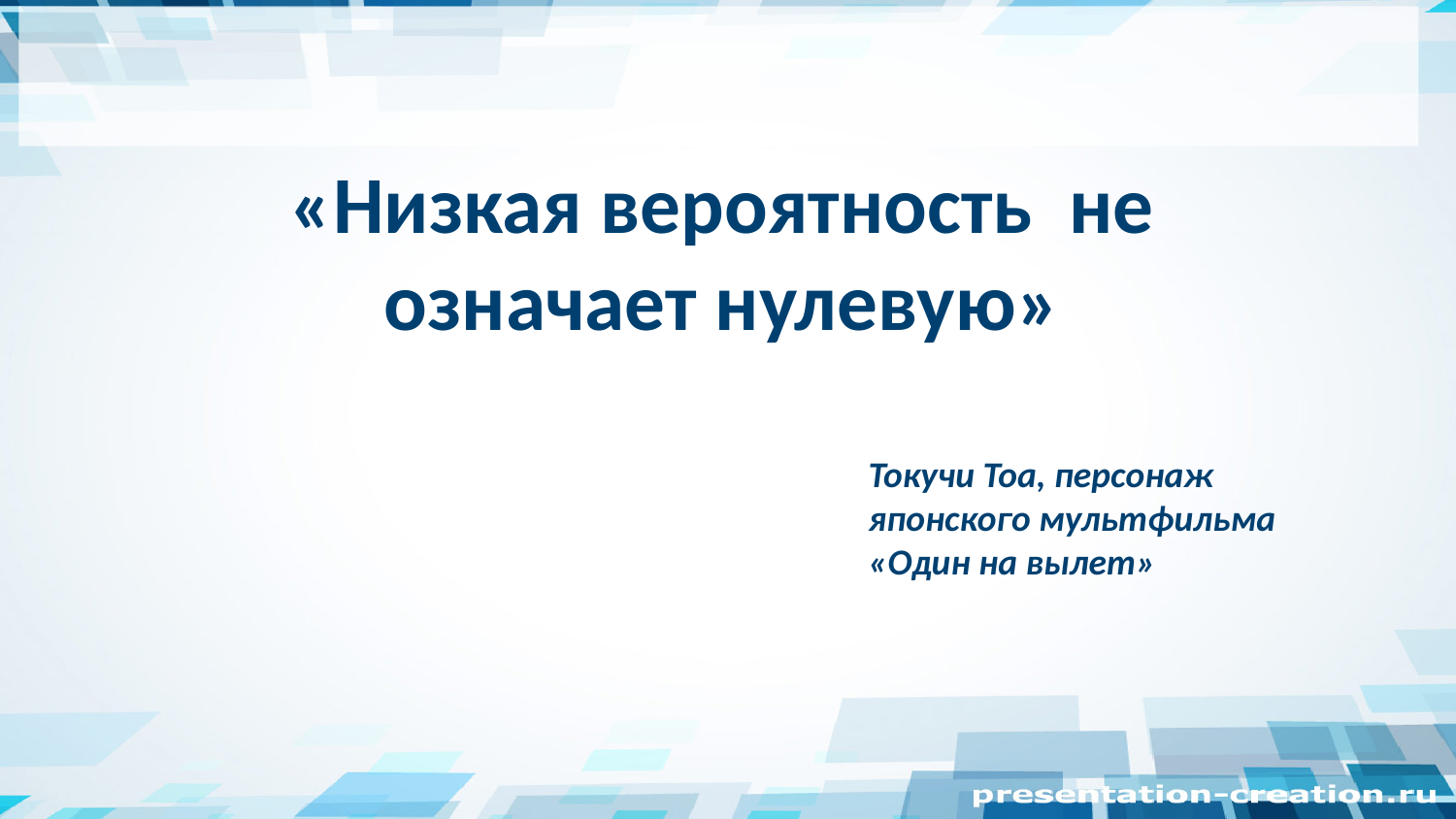

«Низкая вероятность  не означает нулевую»
Токучи Тоа, персонаж японского мультфильма «Один на вылет»